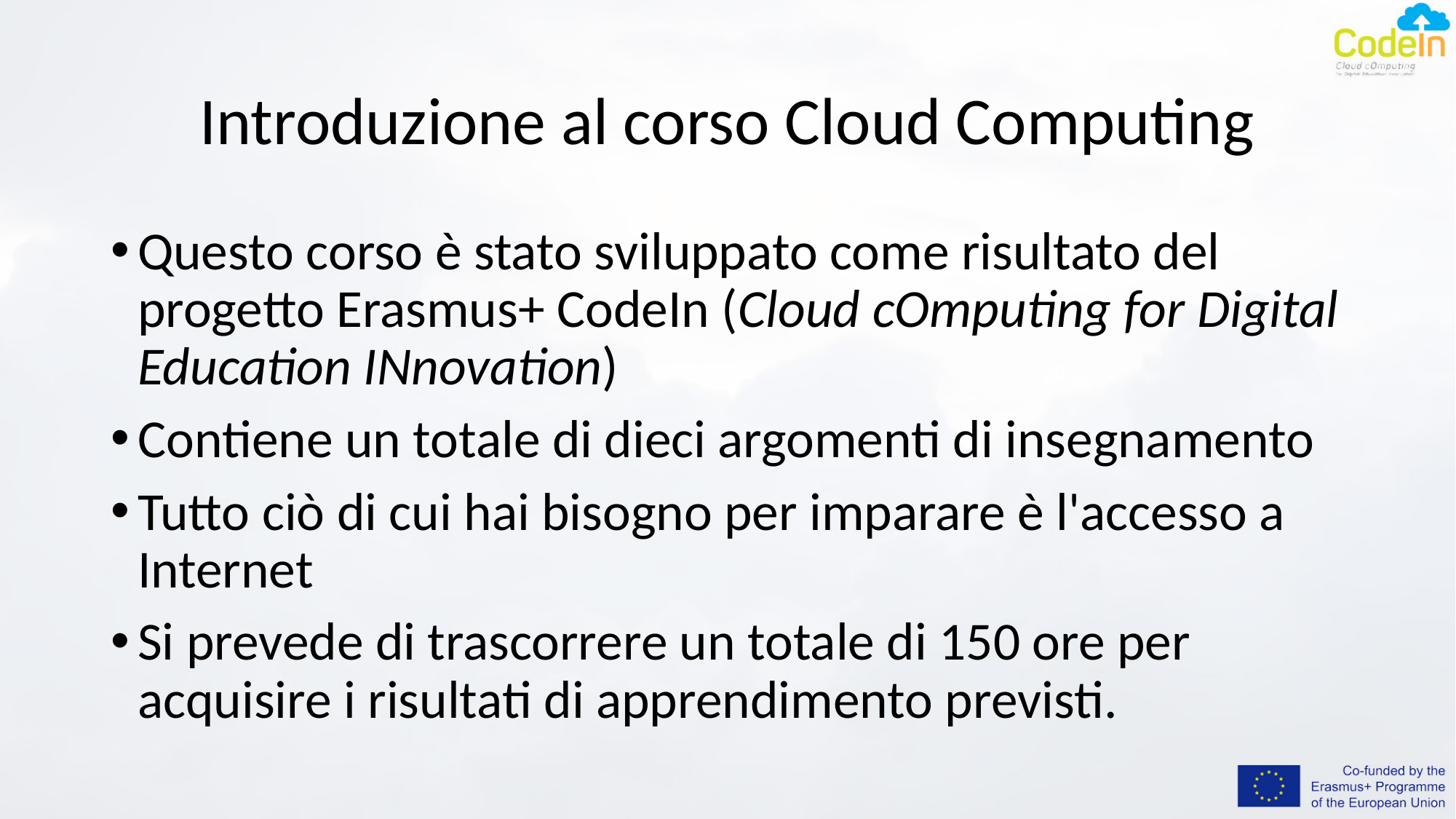

# Introduzione al corso Cloud Computing
Questo corso è stato sviluppato come risultato del progetto Erasmus+ CodeIn (Cloud cOmputing for Digital Education INnovation)
Contiene un totale di dieci argomenti di insegnamento
Tutto ciò di cui hai bisogno per imparare è l'accesso a Internet
Si prevede di trascorrere un totale di 150 ore per acquisire i risultati di apprendimento previsti.